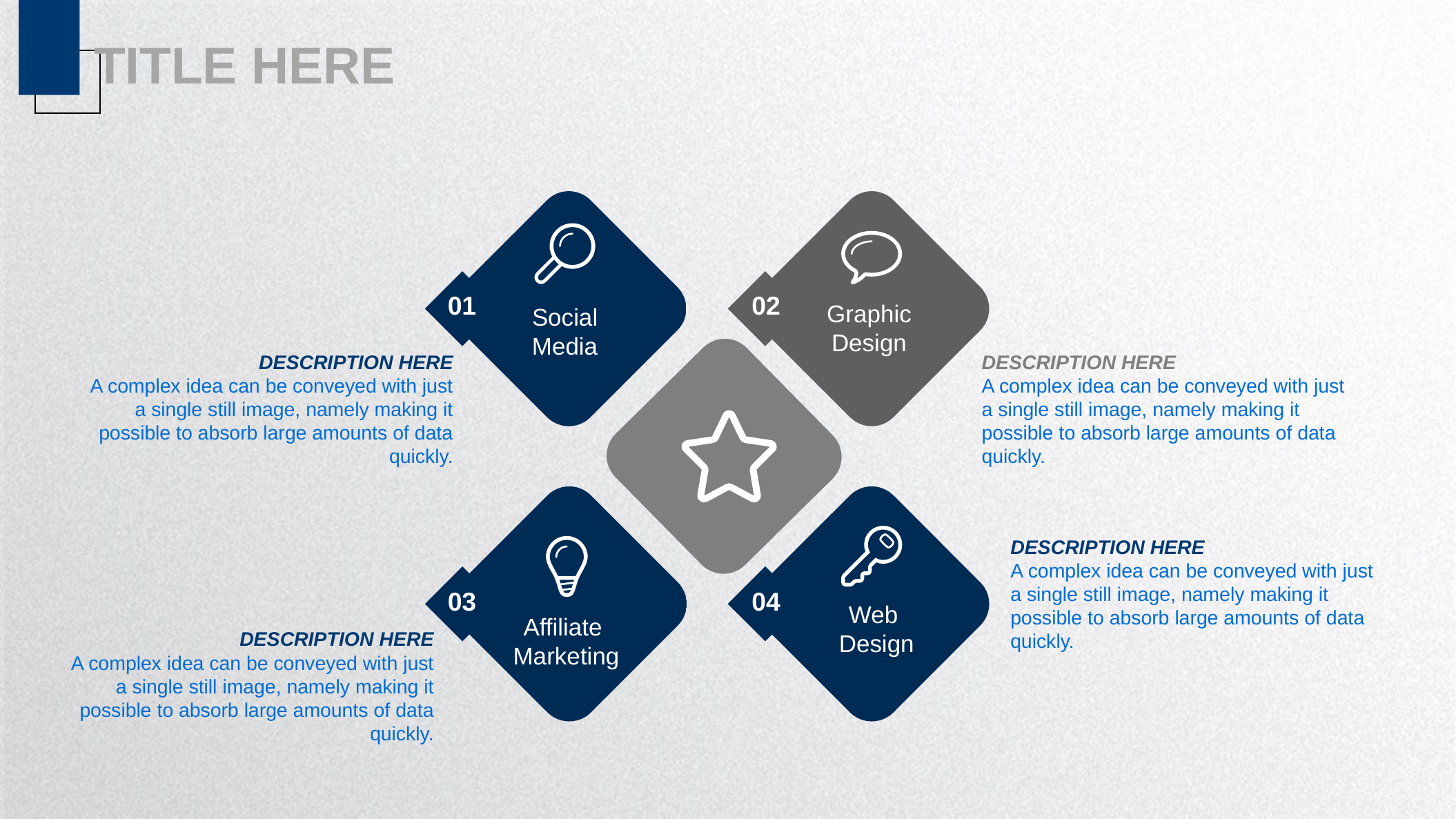

TITLE HERE

02
Graphic
Design

01
Social
Media
DESCRIPTION HERE
A complex idea can be conveyed with just a single still image, namely making it possible to absorb large amounts of data quickly.
DESCRIPTION HERE
A complex idea can be conveyed with just a single still image, namely making it possible to absorb large amounts of data quickly.

03
Affiliate
Marketing

04
Web
Design
DESCRIPTION HERE
A complex idea can be conveyed with just a single still image, namely making it possible to absorb large amounts of data quickly.
DESCRIPTION HERE
A complex idea can be conveyed with just a single still image, namely making it possible to absorb large amounts of data quickly.